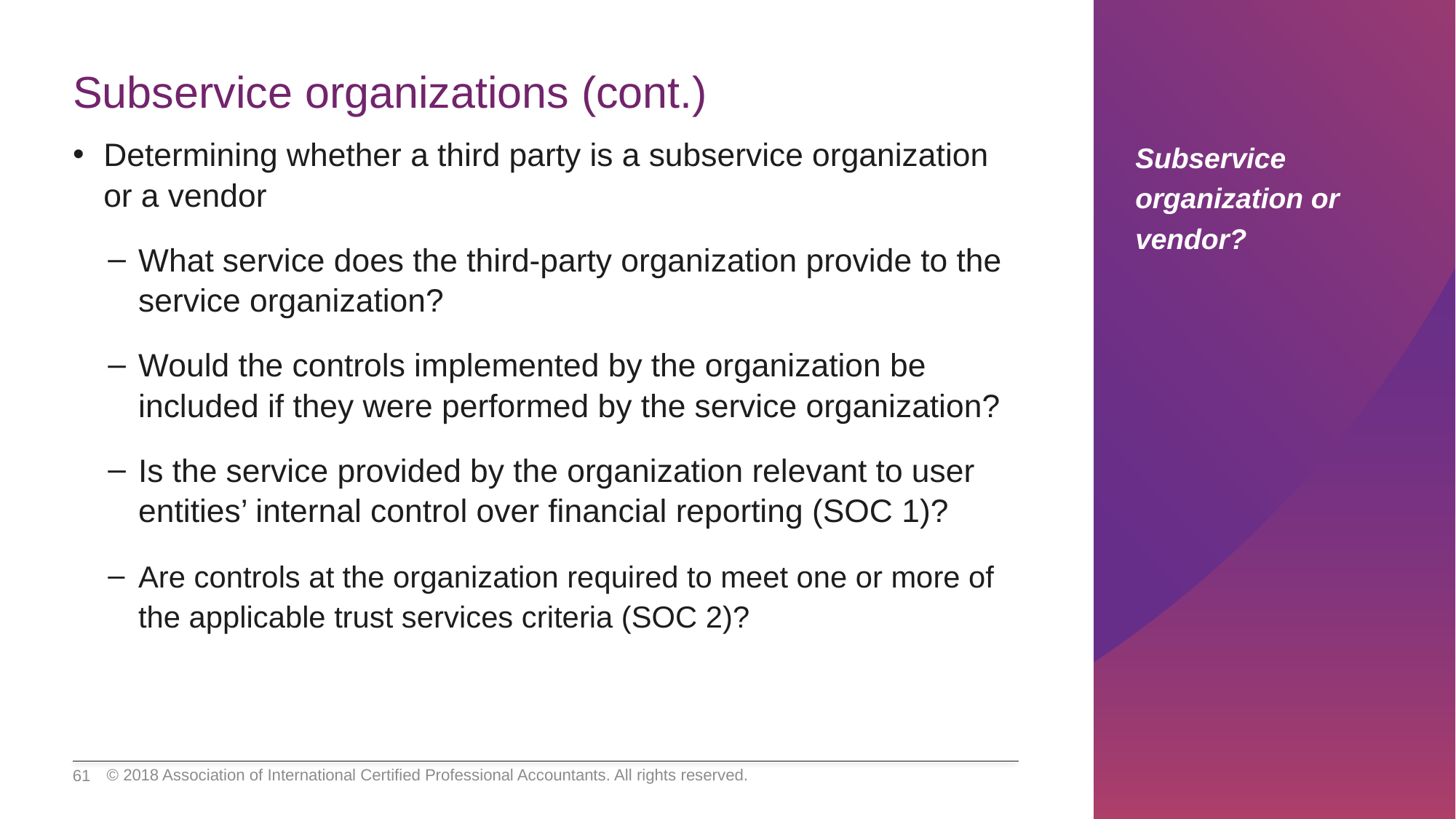

# Subservice organizations (cont.)
Determining whether a third party is a subservice organization or a vendor
What service does the third-party organization provide to the service organization?
Would the controls implemented by the organization be included if they were performed by the service organization?
Is the service provided by the organization relevant to user entities’ internal control over financial reporting (SOC 1)?
Are controls at the organization required to meet one or more of the applicable trust services criteria (SOC 2)?

Subservice organization or vendor?
© 2018 Association of International Certified Professional Accountants. All rights reserved.
61